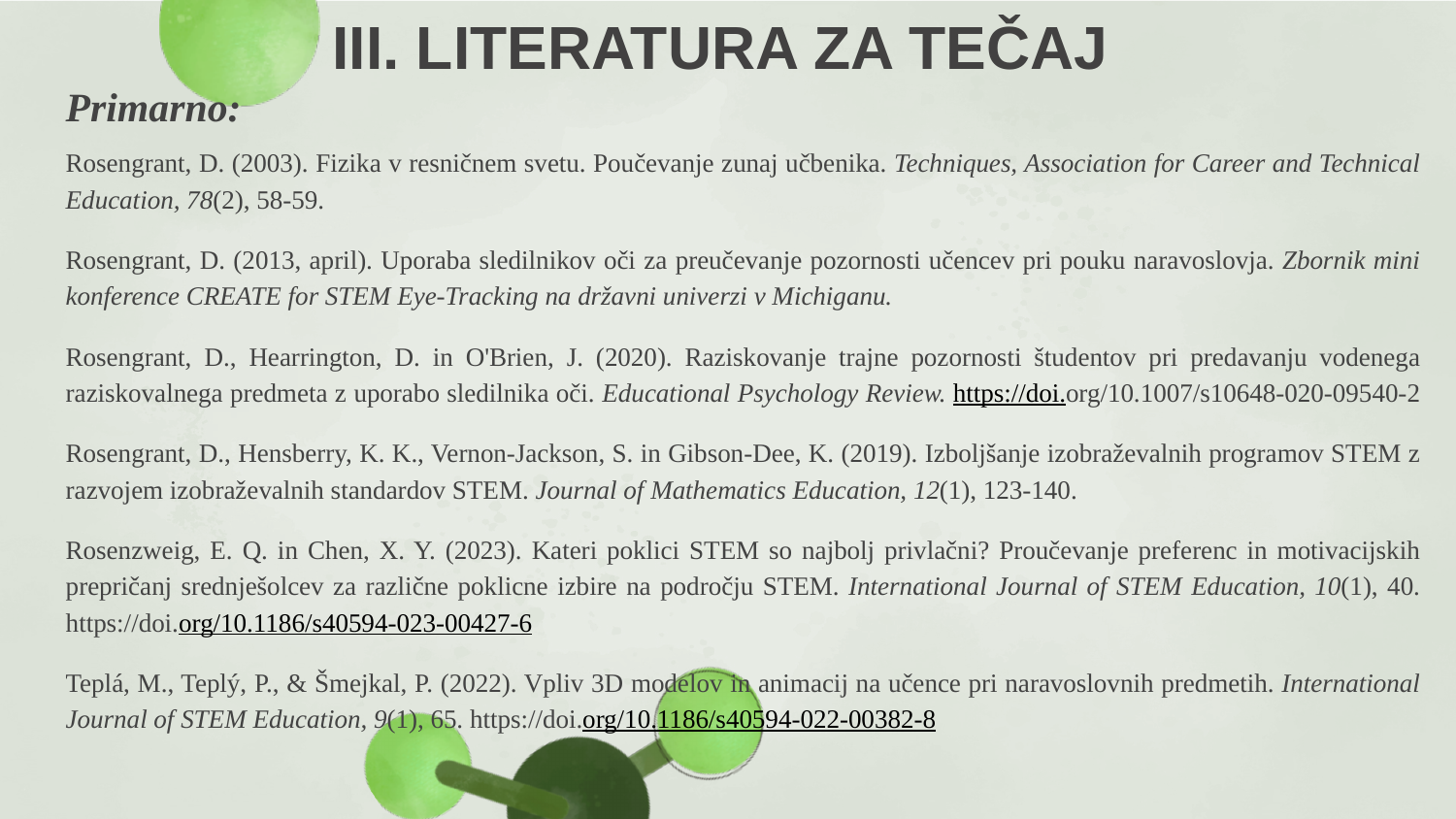

# III. LITERATURA ZA TEČAJ
Primarno:
Rosengrant, D. (2003). Fizika v resničnem svetu. Poučevanje zunaj učbenika. Techniques, Association for Career and Technical Education, 78(2), 58-59.
Rosengrant, D. (2013, april). Uporaba sledilnikov oči za preučevanje pozornosti učencev pri pouku naravoslovja. Zbornik mini konference CREATE for STEM Eye-Tracking na državni univerzi v Michiganu.
Rosengrant, D., Hearrington, D. in O'Brien, J. (2020). Raziskovanje trajne pozornosti študentov pri predavanju vodenega raziskovalnega predmeta z uporabo sledilnika oči. Educational Psychology Review. https://doi.org/10.1007/s10648-020-09540-2
Rosengrant, D., Hensberry, K. K., Vernon-Jackson, S. in Gibson-Dee, K. (2019). Izboljšanje izobraževalnih programov STEM z razvojem izobraževalnih standardov STEM. Journal of Mathematics Education, 12(1), 123-140.
Rosenzweig, E. Q. in Chen, X. Y. (2023). Kateri poklici STEM so najbolj privlačni? Proučevanje preferenc in motivacijskih prepričanj srednješolcev za različne poklicne izbire na področju STEM. International Journal of STEM Education, 10(1), 40. https://doi.org/10.1186/s40594-023-00427-6
Teplá, M., Teplý, P., & Šmejkal, P. (2022). Vpliv 3D modelov in animacij na učence pri naravoslovnih predmetih. International Journal of STEM Education, 9(1), 65. https://doi.org/10.1186/s40594-022-00382-8